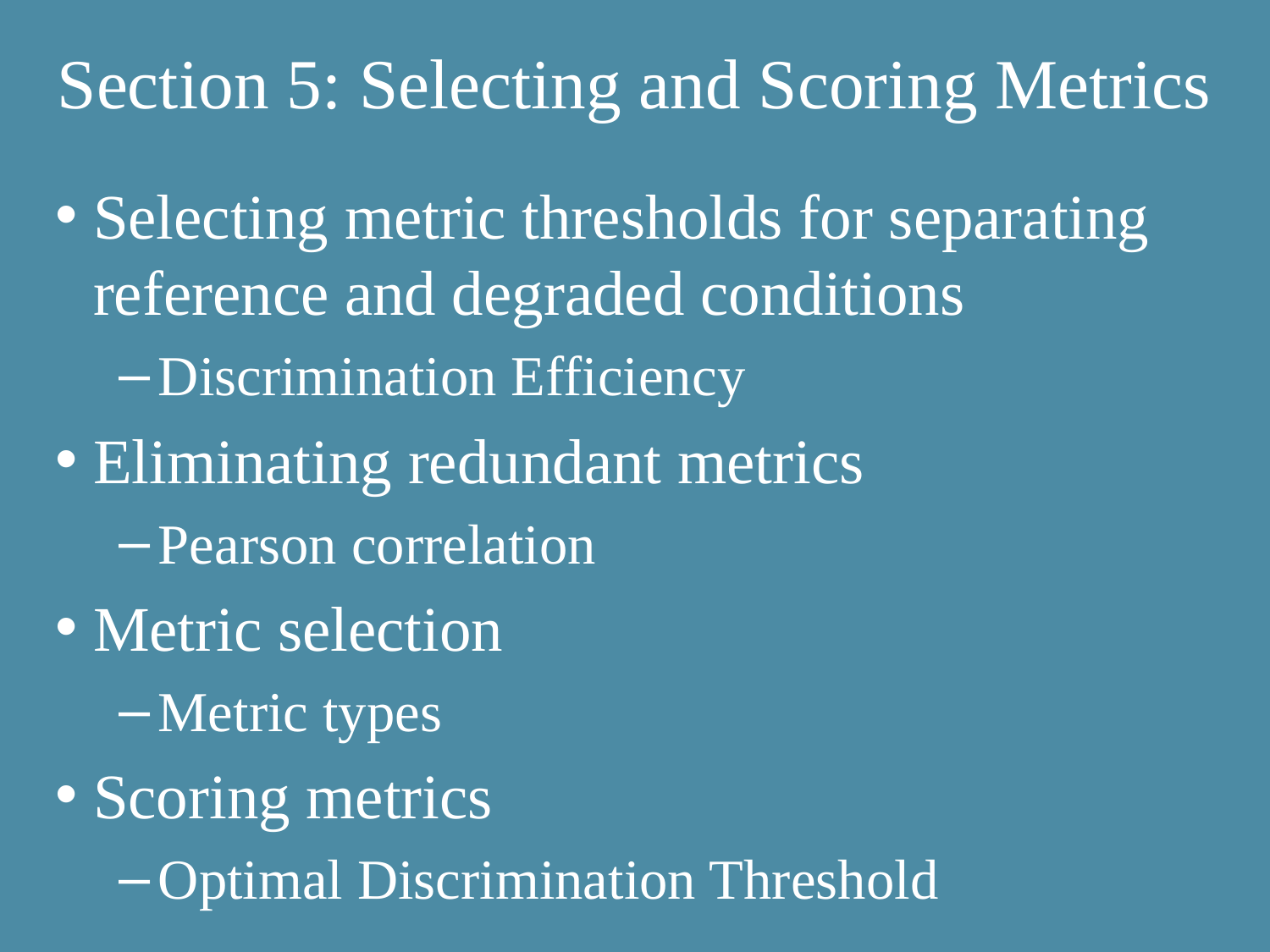

# Section 5: Selecting and Scoring Metrics
Selecting metric thresholds for separating reference and degraded conditions
Discrimination Efficiency
Eliminating redundant metrics
Pearson correlation
Metric selection
Metric types
Scoring metrics
Optimal Discrimination Threshold